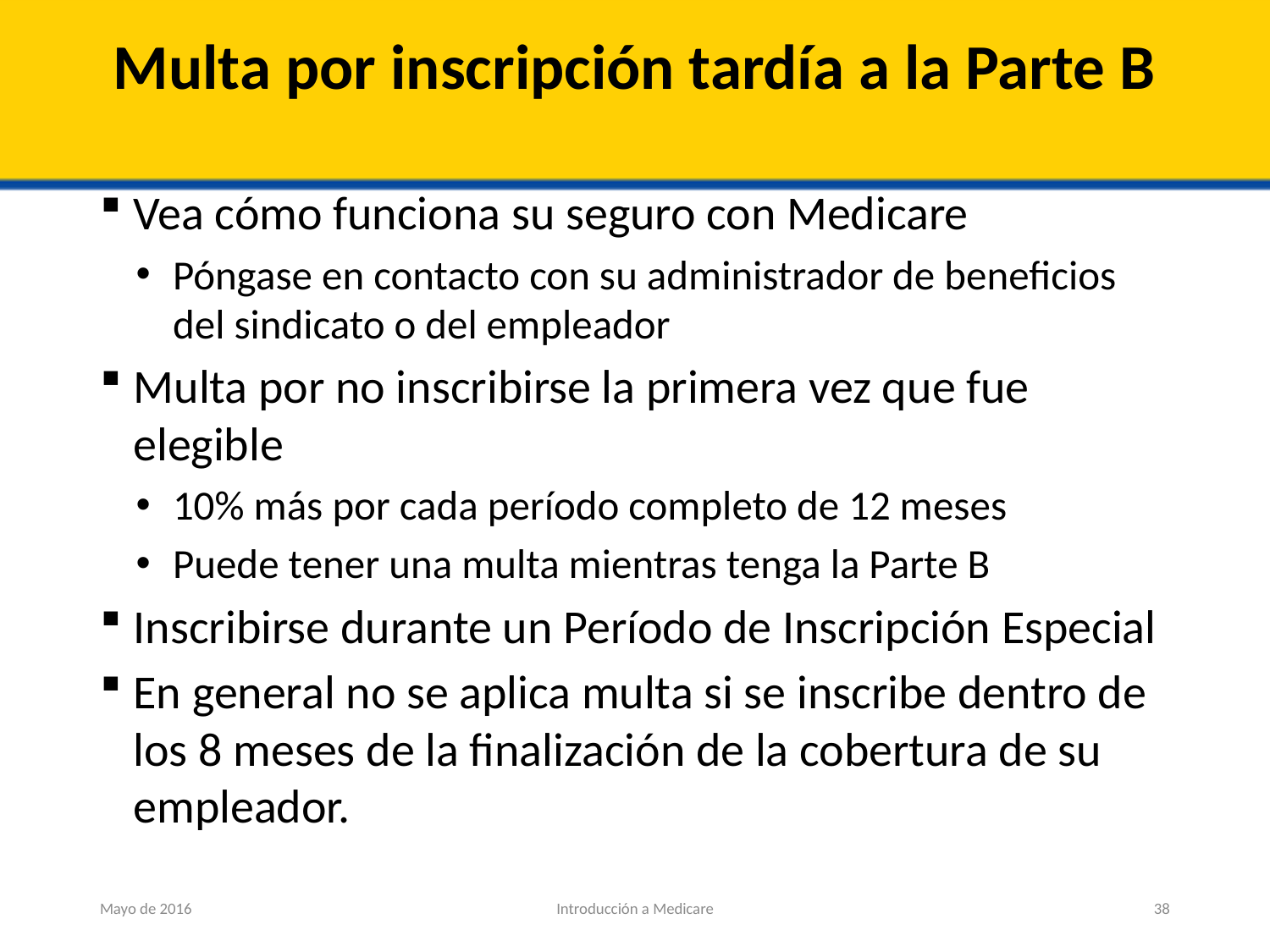

# Multa por inscripción tardía a la Parte B
Vea cómo funciona su seguro con Medicare
Póngase en contacto con su administrador de beneficios del sindicato o del empleador
Multa por no inscribirse la primera vez que fue elegible
10% más por cada período completo de 12 meses
Puede tener una multa mientras tenga la Parte B
Inscribirse durante un Período de Inscripción Especial
En general no se aplica multa si se inscribe dentro de los 8 meses de la finalización de la cobertura de su empleador.
Mayo de 2016
Introducción a Medicare
38